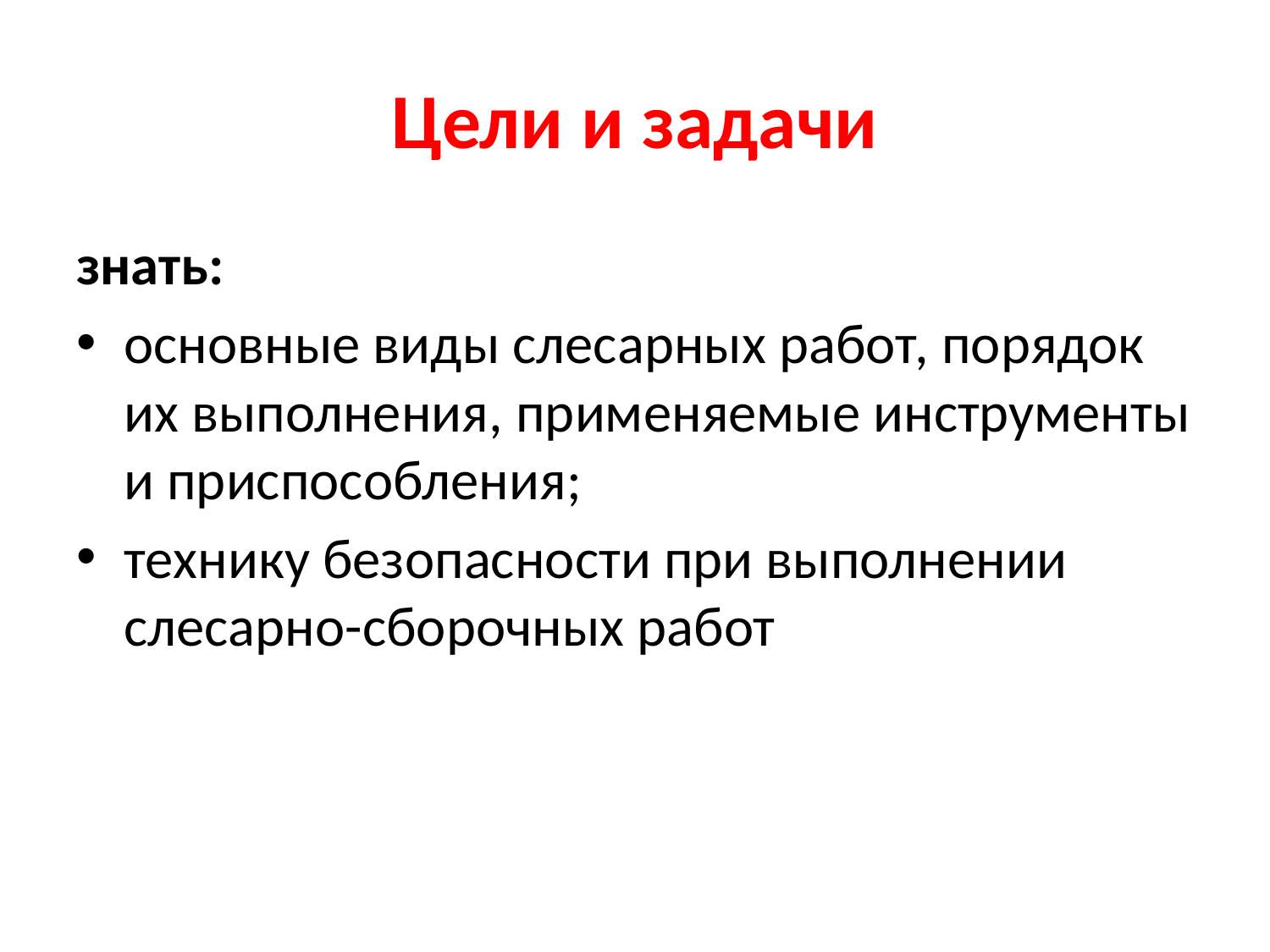

# Цели и задачи
знать:
основные виды слесарных работ, порядок их выполнения, применяемые инструменты и приспособления;
технику безопасности при выполнении слесарно-сборочных работ